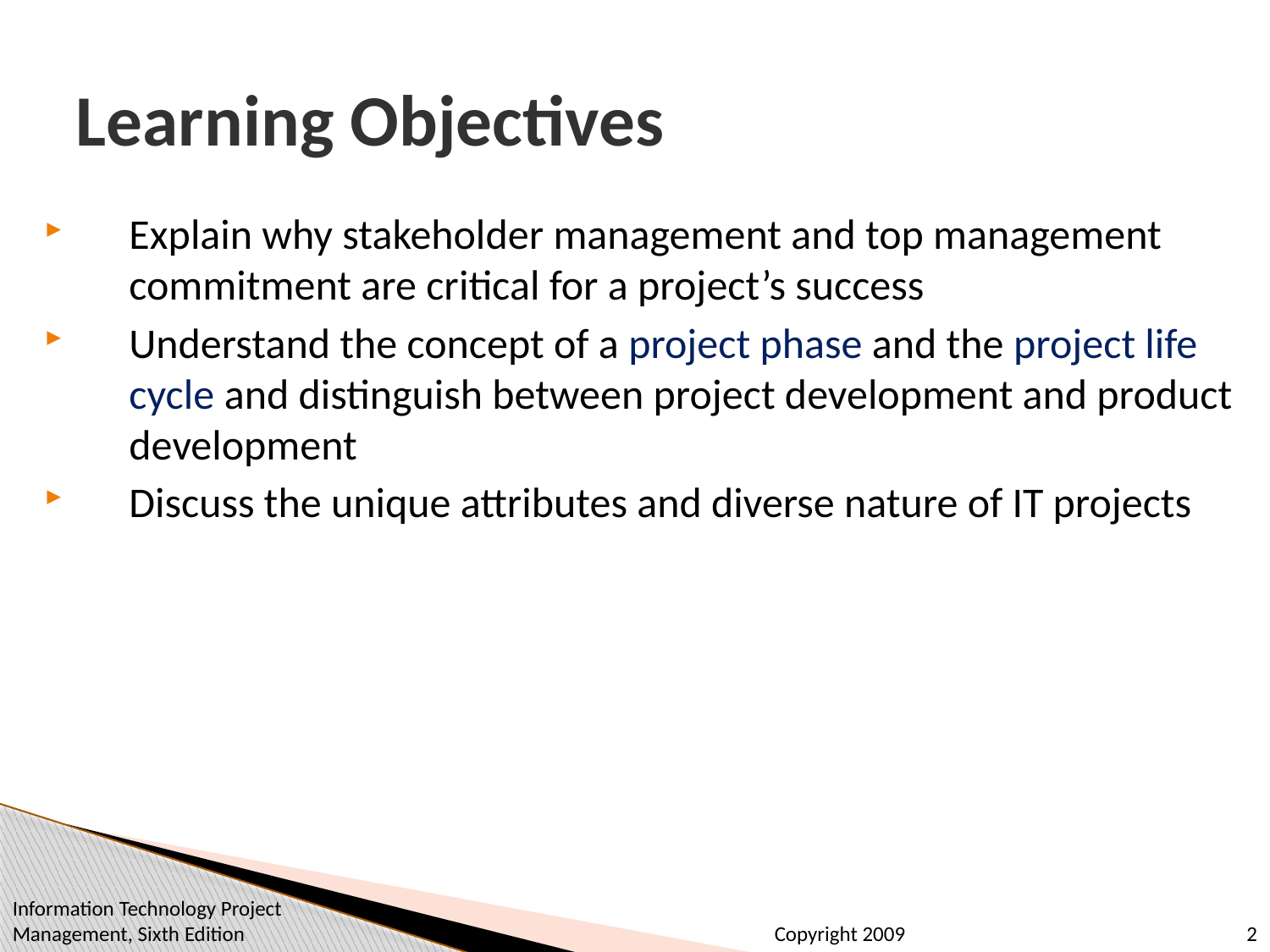

# Learning Objectives
Explain why stakeholder management and top management commitment are critical for a project’s success
Understand the concept of a project phase and the project life cycle and distinguish between project development and product development
Discuss the unique attributes and diverse nature of IT projects

Information Technology Project Management, Sixth Edition
2